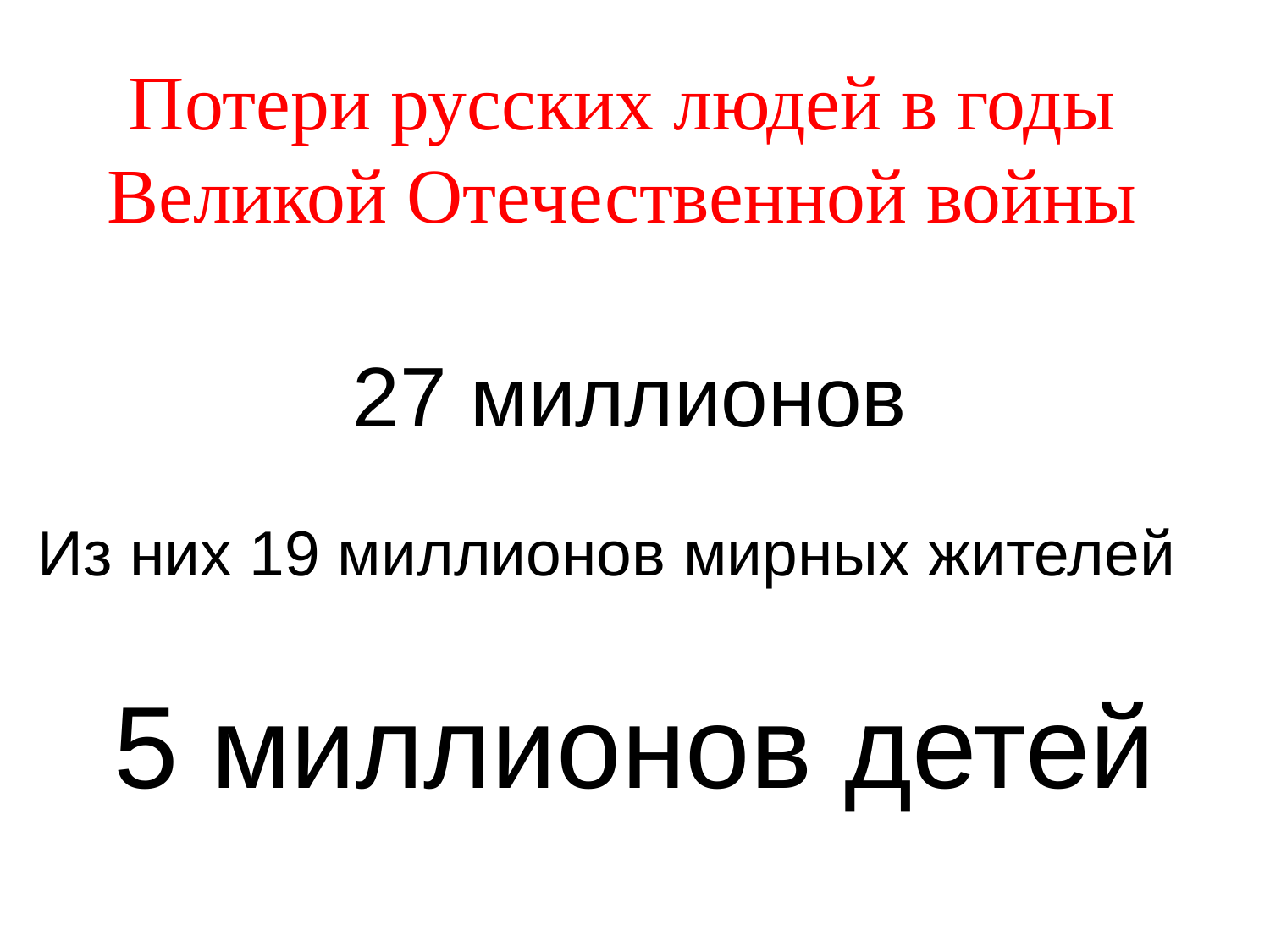

Потери русских людей в годы Великой Отечественной войны
27 миллионов
Из них 19 миллионов мирных жителей
5 миллионов детей